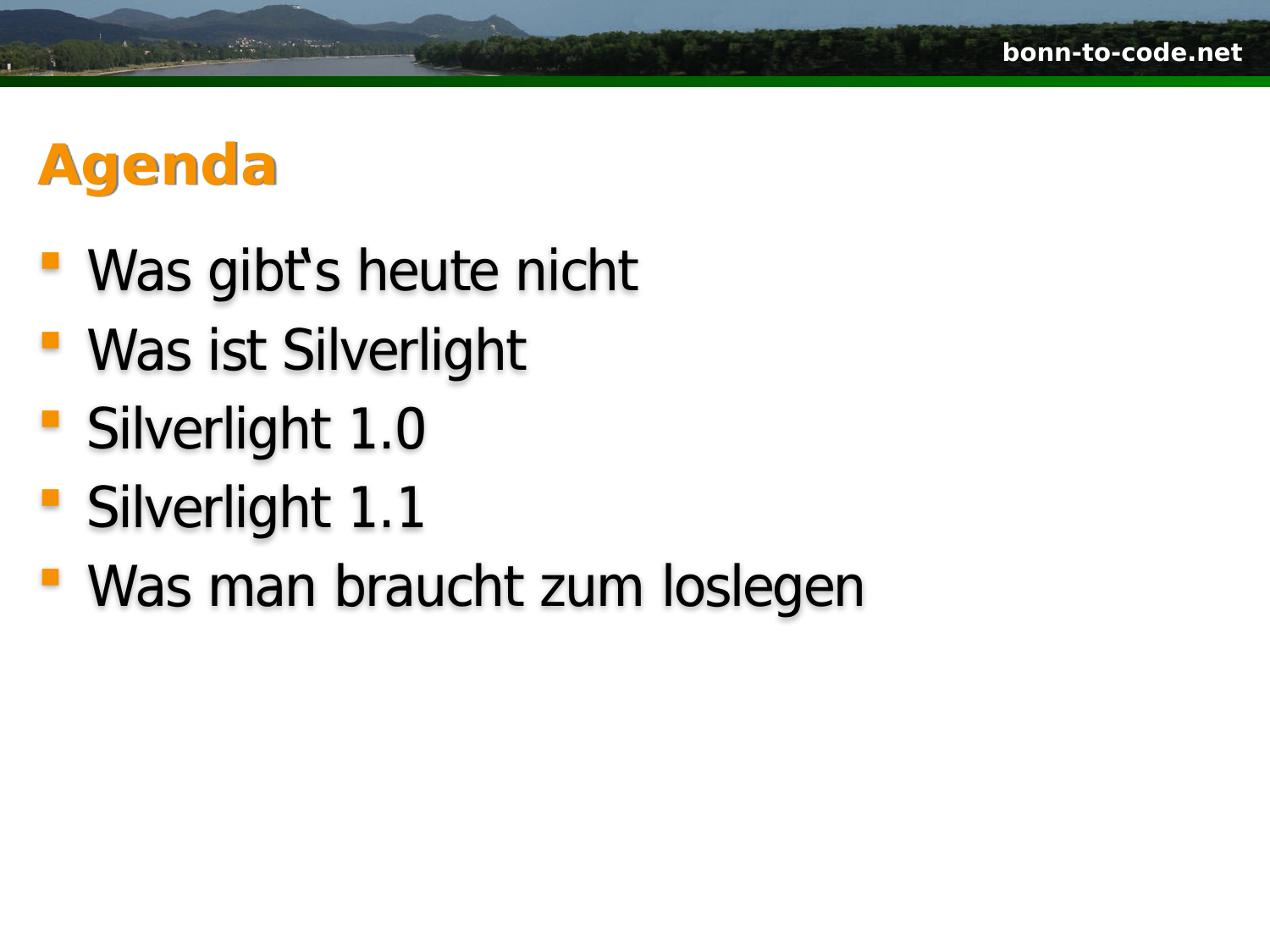

# Agenda
Was gibt‘s heute nicht
Was ist Silverlight
Silverlight 1.0
Silverlight 1.1
Was man braucht zum loslegen